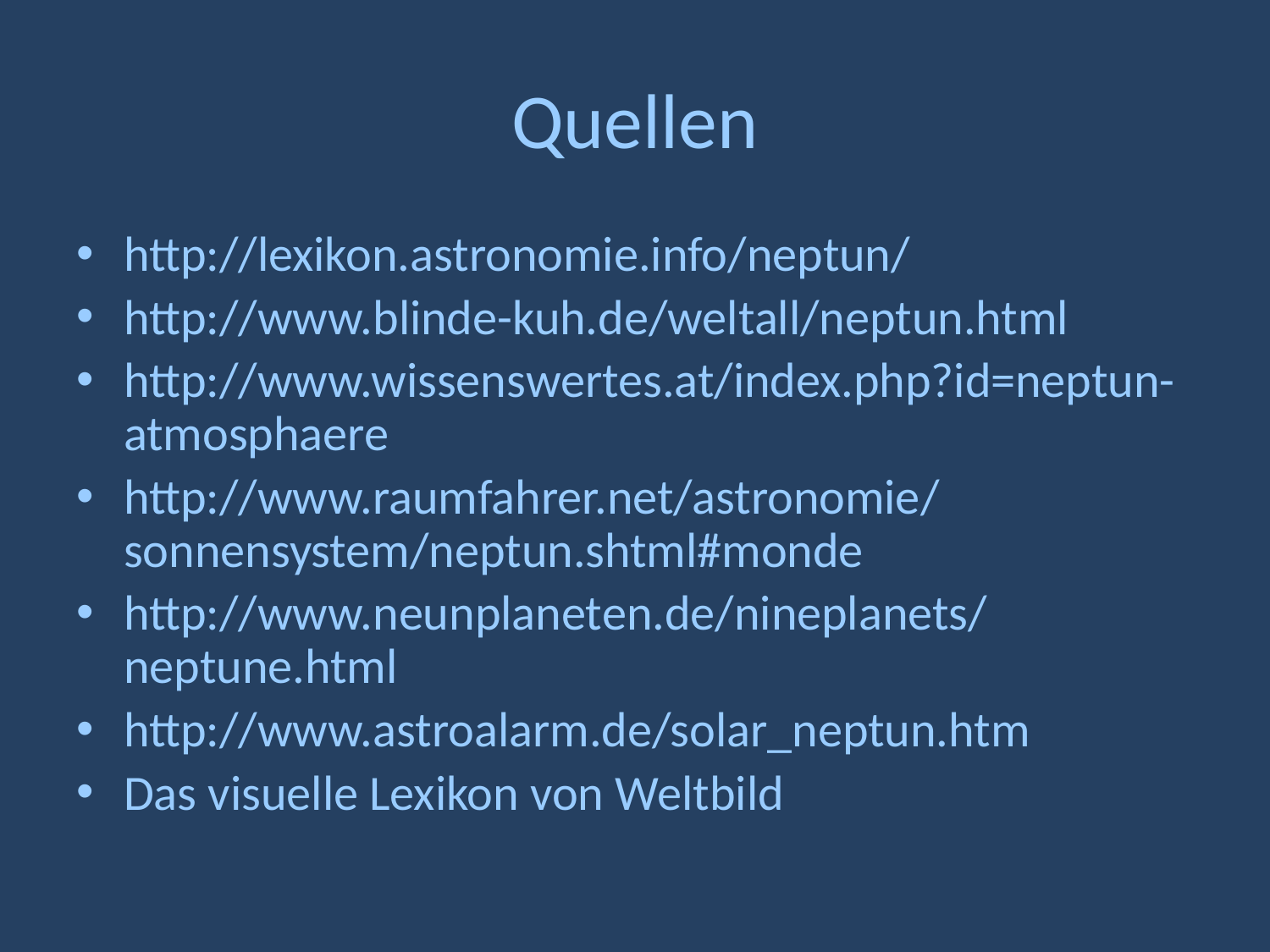

# Quellen
http://lexikon.astronomie.info/neptun/
http://www.blinde-kuh.de/weltall/neptun.html
http://www.wissenswertes.at/index.php?id=neptun-atmosphaere
http://www.raumfahrer.net/astronomie/sonnensystem/neptun.shtml#monde
http://www.neunplaneten.de/nineplanets/neptune.html
http://www.astroalarm.de/solar_neptun.htm
Das visuelle Lexikon von Weltbild